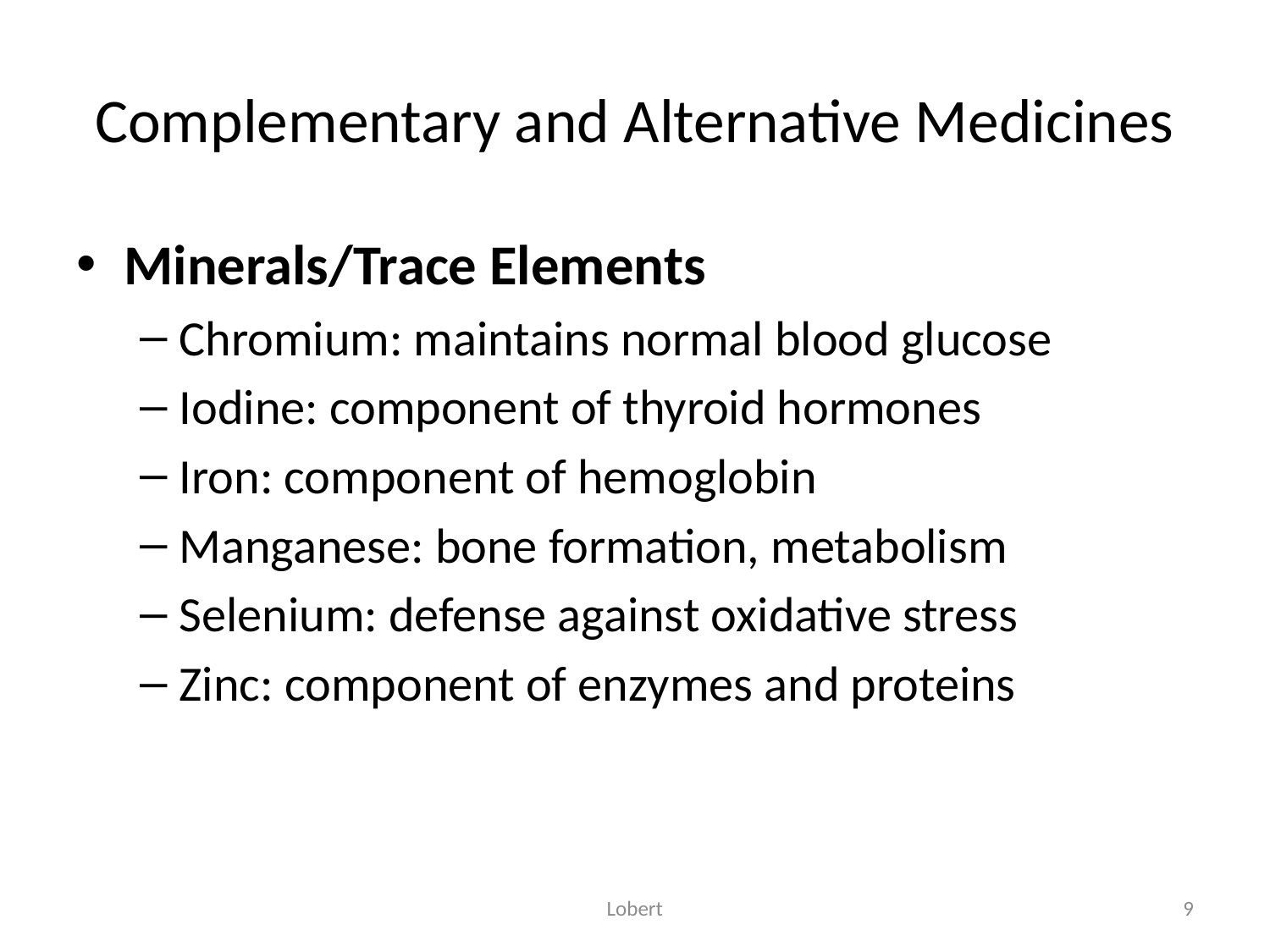

# Complementary and Alternative Medicines
Minerals/Trace Elements
Chromium: maintains normal blood glucose
Iodine: component of thyroid hormones
Iron: component of hemoglobin
Manganese: bone formation, metabolism
Selenium: defense against oxidative stress
Zinc: component of enzymes and proteins
Lobert
9